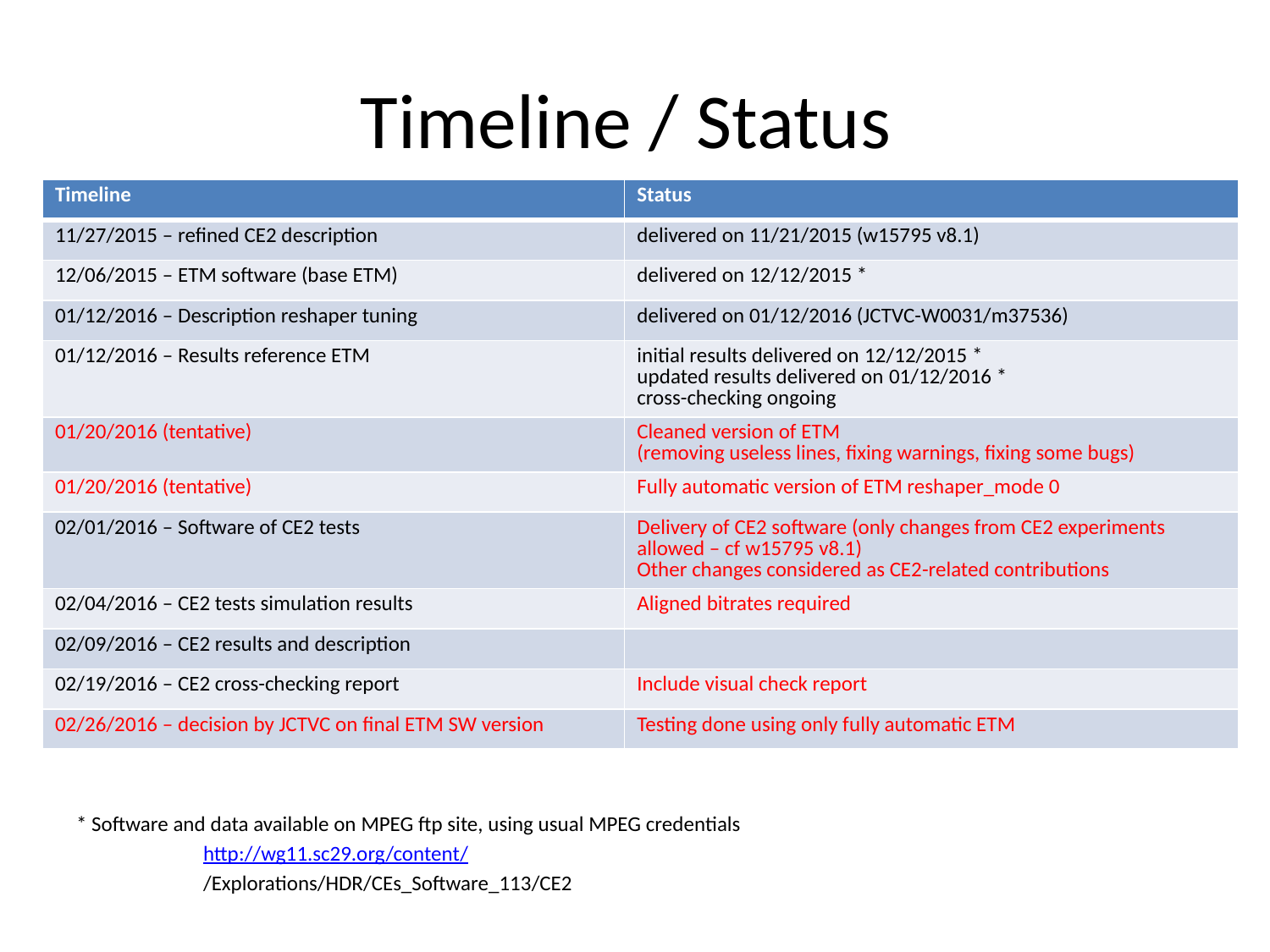

# Timeline / Status
| Timeline | Status |
| --- | --- |
| 11/27/2015 – refined CE2 description | delivered on 11/21/2015 (w15795 v8.1) |
| 12/06/2015 – ETM software (base ETM) | delivered on 12/12/2015 \* |
| 01/12/2016 – Description reshaper tuning | delivered on 01/12/2016 (JCTVC-W0031/m37536) |
| 01/12/2016 – Results reference ETM | initial results delivered on 12/12/2015 \* updated results delivered on 01/12/2016 \* cross-checking ongoing |
| 01/20/2016 (tentative) | Cleaned version of ETM (removing useless lines, fixing warnings, fixing some bugs) |
| 01/20/2016 (tentative) | Fully automatic version of ETM reshaper\_mode 0 |
| 02/01/2016 – Software of CE2 tests | Delivery of CE2 software (only changes from CE2 experiments allowed – cf w15795 v8.1) Other changes considered as CE2-related contributions |
| 02/04/2016 – CE2 tests simulation results | Aligned bitrates required |
| 02/09/2016 – CE2 results and description |  |
| 02/19/2016 – CE2 cross-checking report | Include visual check report |
| 02/26/2016 – decision by JCTVC on final ETM SW version | Testing done using only fully automatic ETM |
* Software and data available on MPEG ftp site, using usual MPEG credentials
	http://wg11.sc29.org/content/
	/Explorations/HDR/CEs_Software_113/CE2